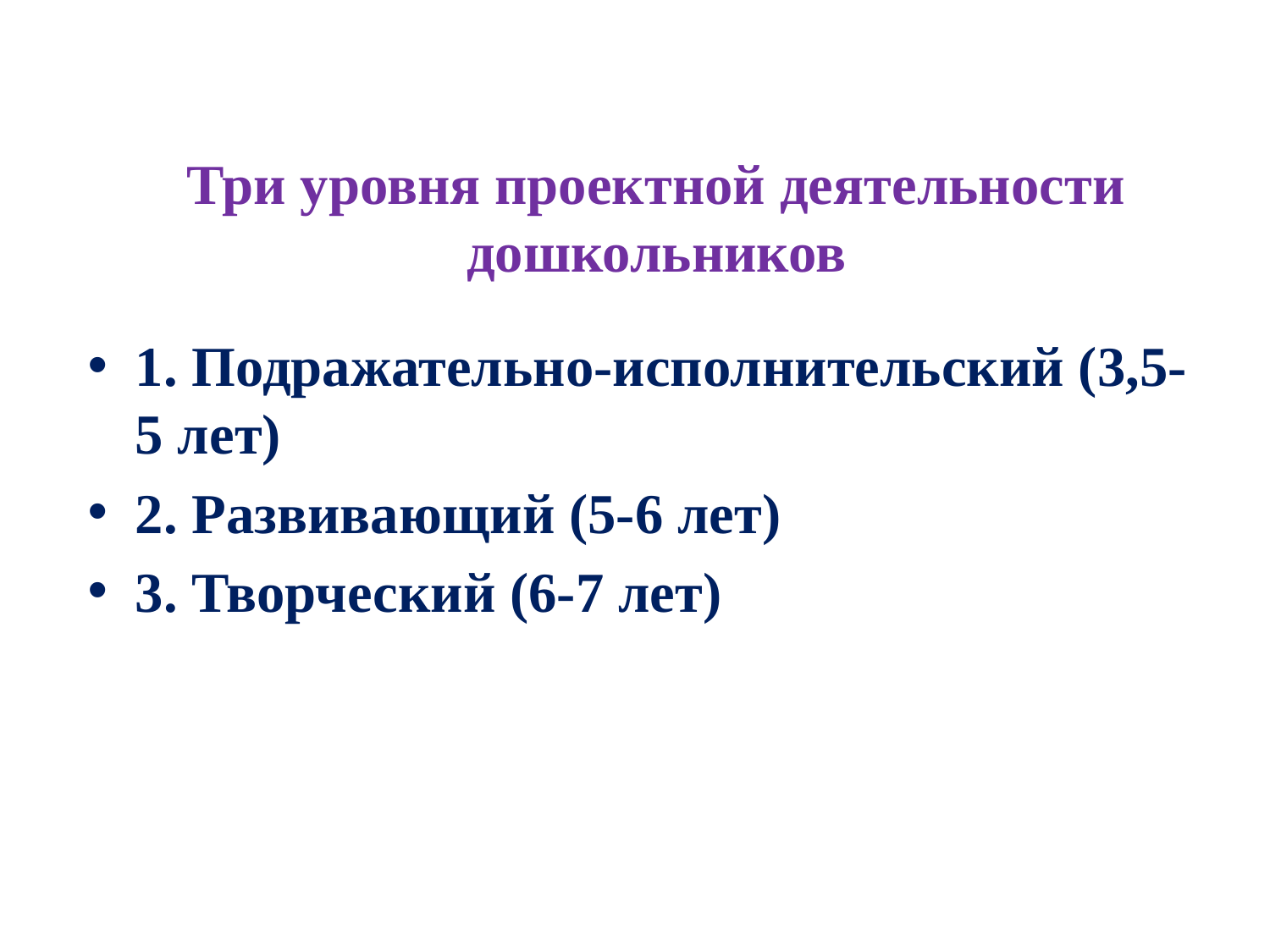

# Три уровня проектной деятельности дошкольников
1. Подражательно-исполнительский (3,5-5 лет)
2. Развивающий (5-6 лет)
3. Творческий (6-7 лет)